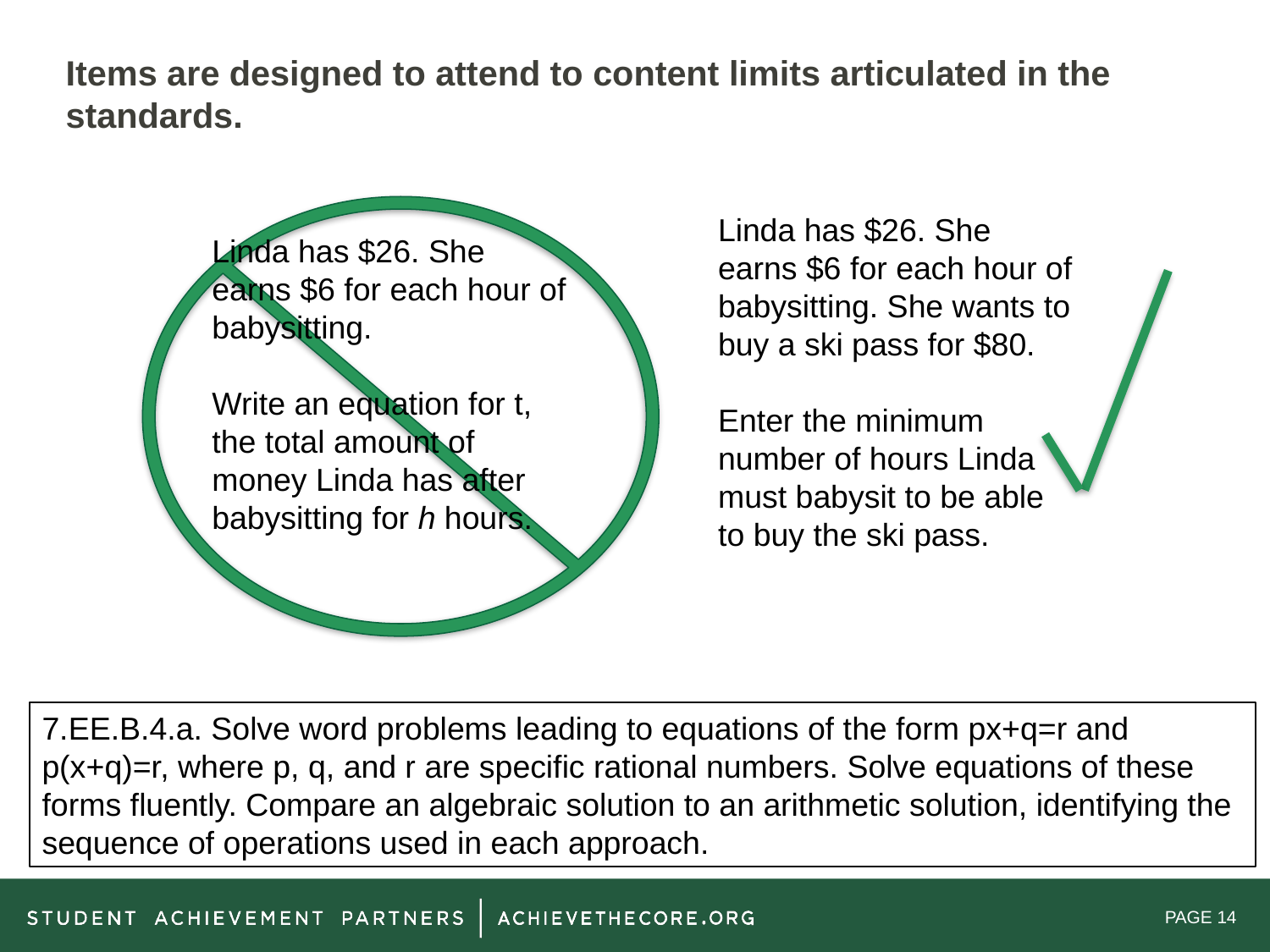

Items are designed to attend to content limits articulated in the standards.

Linda has $26. She earns $6 for each hour of babysitting. She wants to buy a ski pass for $80.

Enter the minimum number of hours Linda must babysit to be able to buy the ski pass.

Linda has $26. She earns $6 for each hour of babysitting.

Write an equation for t, the total amount of money Linda has after babysitting for h hours.

7.EE.B.4.a. Solve word problems leading to equations of the form px+q=r and p(x+q)=r, where p, q, and r are specific rational numbers. Solve equations of these forms fluently. Compare an algebraic solution to an arithmetic solution, identifying the sequence of operations used in each approach.